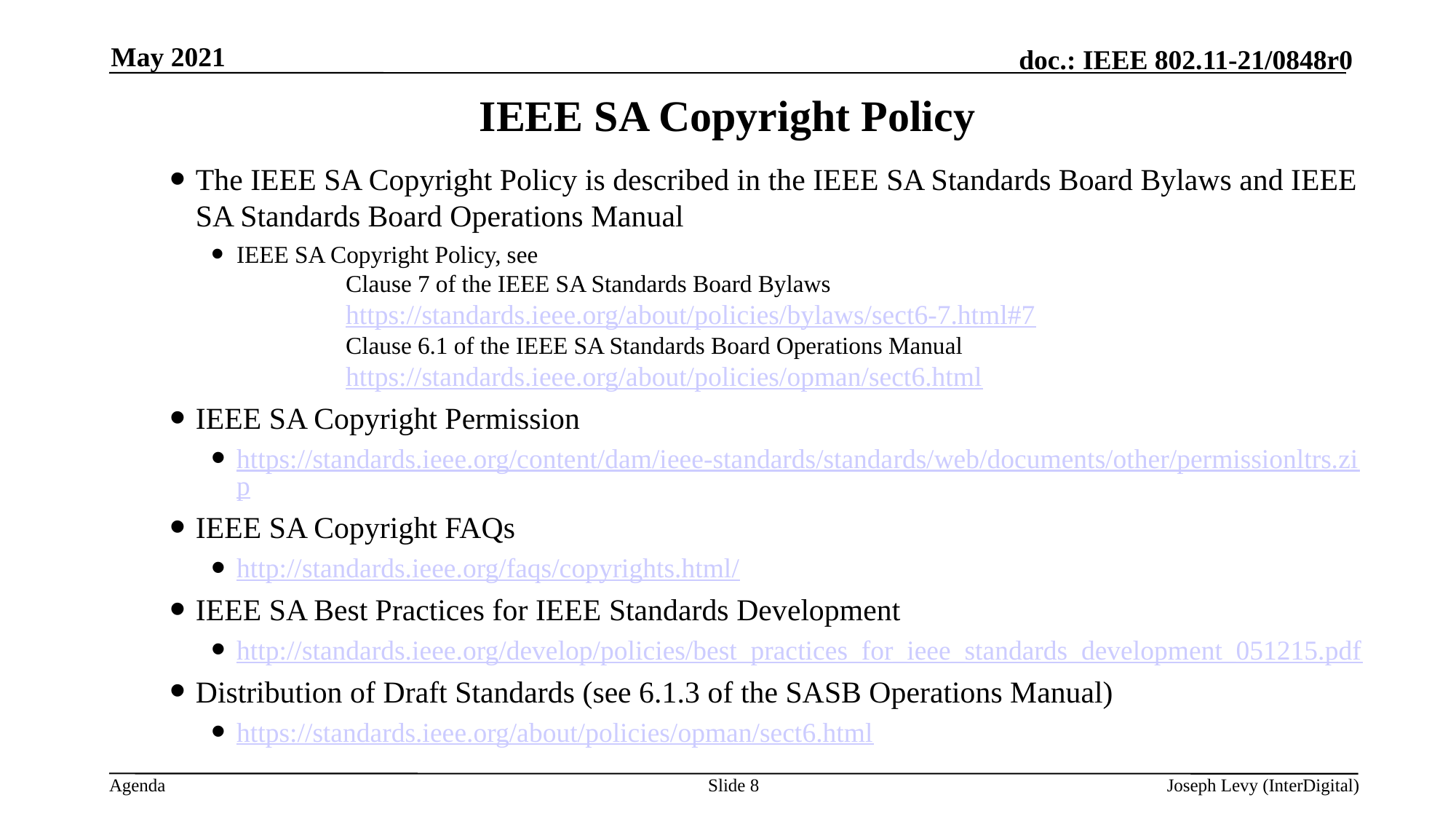

May 2021
# IEEE SA Copyright Policy
The IEEE SA Copyright Policy is described in the IEEE SA Standards Board Bylaws and IEEE SA Standards Board Operations Manual
IEEE SA Copyright Policy, see
	Clause 7 of the IEEE SA Standards Board Bylaws
 	https://standards.ieee.org/about/policies/bylaws/sect6-7.html#7
	Clause 6.1 of the IEEE SA Standards Board Operations Manual
	https://standards.ieee.org/about/policies/opman/sect6.html
IEEE SA Copyright Permission
https://standards.ieee.org/content/dam/ieee-standards/standards/web/documents/other/permissionltrs.zip
IEEE SA Copyright FAQs
http://standards.ieee.org/faqs/copyrights.html/
IEEE SA Best Practices for IEEE Standards Development
http://standards.ieee.org/develop/policies/best_practices_for_ieee_standards_development_051215.pdf
Distribution of Draft Standards (see 6.1.3 of the SASB Operations Manual)
https://standards.ieee.org/about/policies/opman/sect6.html

Slide 8
Joseph Levy (InterDigital)